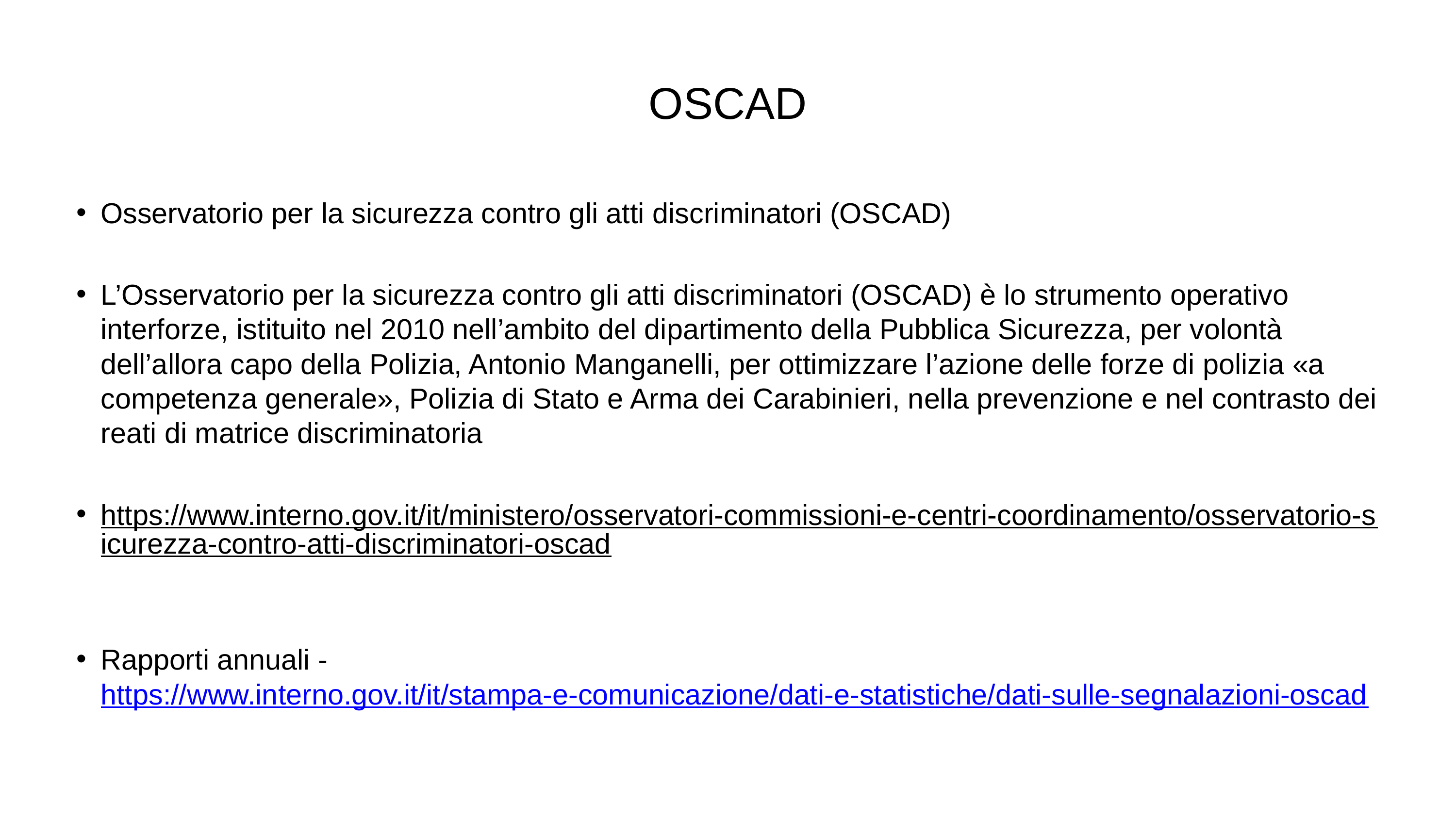

# OSCAD
Osservatorio per la sicurezza contro gli atti discriminatori (OSCAD)

L’Osservatorio per la sicurezza contro gli atti discriminatori (OSCAD) è lo strumento operativo interforze, istituito nel 2010 nell’ambito del dipartimento della Pubblica Sicurezza, per volontà dell’allora capo della Polizia, Antonio Manganelli, per ottimizzare l’azione delle forze di polizia «a competenza generale», Polizia di Stato e Arma dei Carabinieri, nella prevenzione e nel contrasto dei reati di matrice discriminatoria

https://www.interno.gov.it/it/ministero/osservatori-commissioni-e-centri-coordinamento/osservatorio-sicurezza-contro-atti-discriminatori-oscad

Rapporti annuali - https://www.interno.gov.it/it/stampa-e-comunicazione/dati-e-statistiche/dati-sulle-segnalazioni-oscad